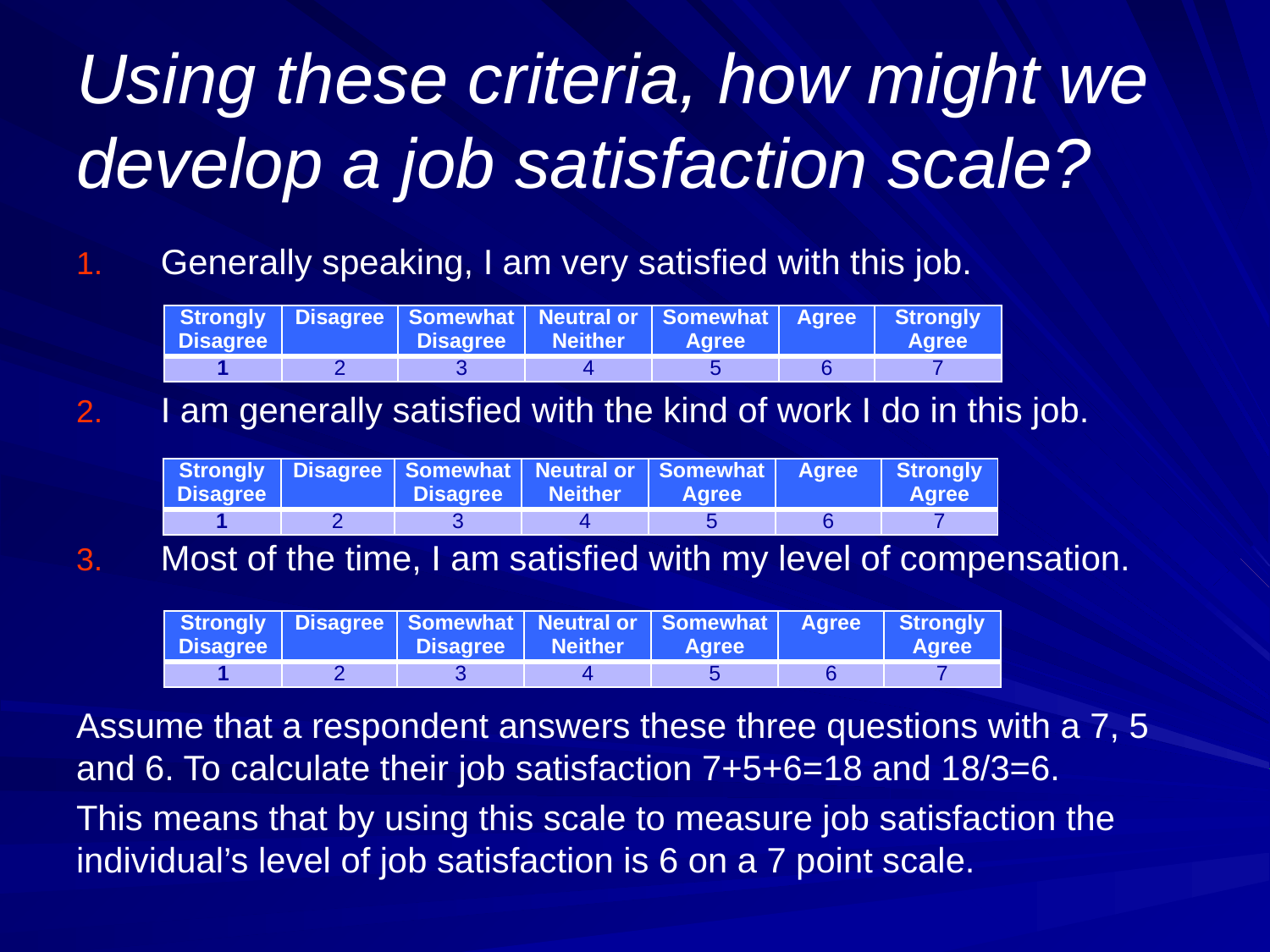

# Using these criteria, how might we develop a job satisfaction scale?
Generally speaking, I am very satisfied with this job.

I am generally satisfied with the kind of work I do in this job.

Most of the time, I am satisfied with my level of compensation.

Assume that a respondent answers these three questions with a 7, 5 and 6. To calculate their job satisfaction 7+5+6=18 and 18/3=6.
This means that by using this scale to measure job satisfaction the individual’s level of job satisfaction is 6 on a 7 point scale.
| Strongly Disagree | Disagree | Somewhat Disagree | Neutral or Neither | Somewhat Agree | Agree | Strongly Agree |
| --- | --- | --- | --- | --- | --- | --- |
| 1 | 2 | 3 | 4 | 5 | 6 | 7 |
| Strongly Disagree | Disagree | Somewhat Disagree | Neutral or Neither | Somewhat Agree | Agree | Strongly Agree |
| --- | --- | --- | --- | --- | --- | --- |
| 1 | 2 | 3 | 4 | 5 | 6 | 7 |

| Strongly Disagree | Disagree | Somewhat Disagree | Neutral or Neither | Somewhat Agree | Agree | Strongly Agree |
| --- | --- | --- | --- | --- | --- | --- |
| 1 | 2 | 3 | 4 | 5 | 6 | 7 |